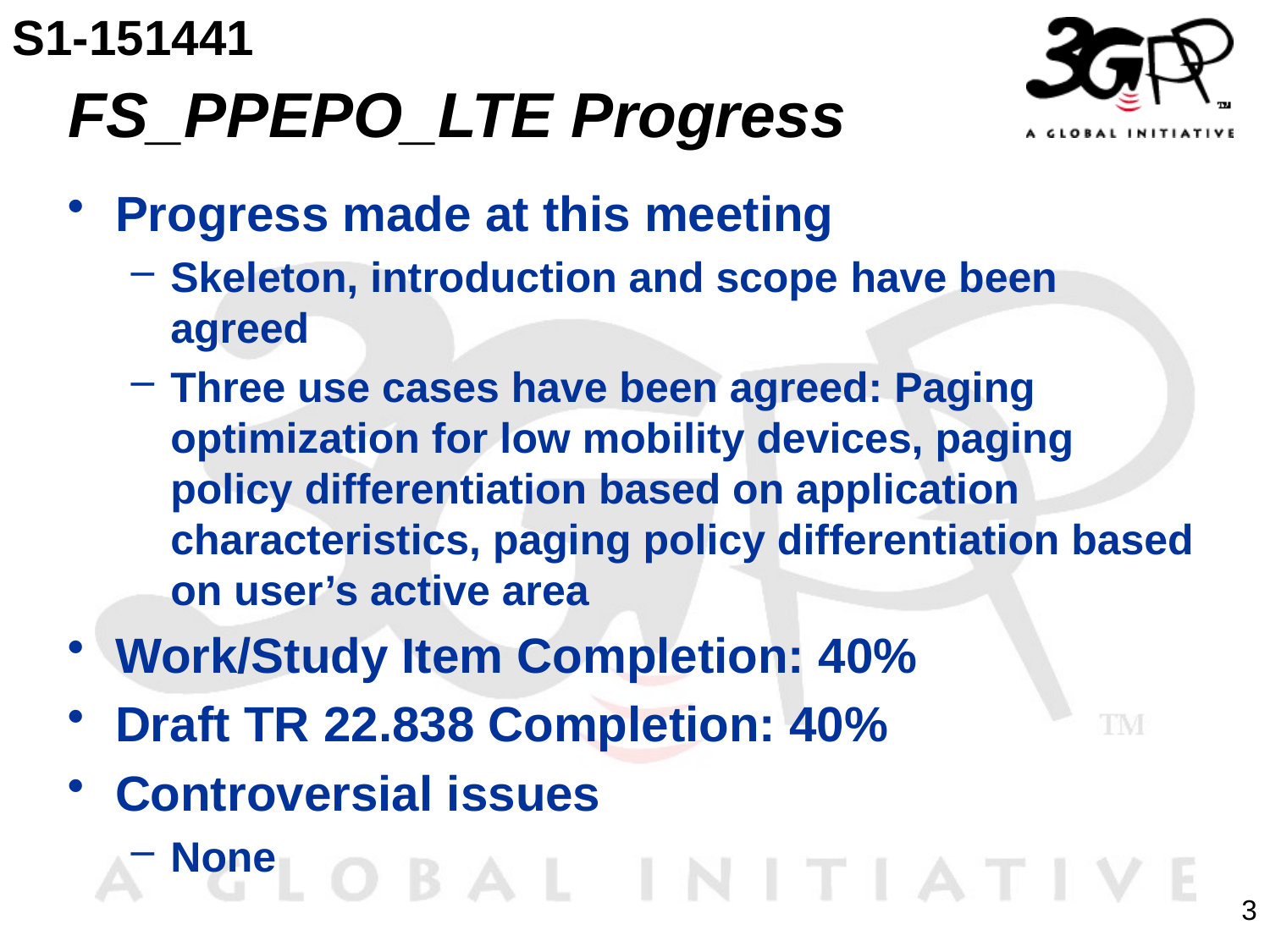

S1-151441
# FS_PPEPO_LTE Progress
Progress made at this meeting
Skeleton, introduction and scope have been agreed
Three use cases have been agreed: Paging optimization for low mobility devices, paging policy differentiation based on application characteristics, paging policy differentiation based on user’s active area
Work/Study Item Completion: 40%
Draft TR 22.838 Completion: 40%
Controversial issues
None
3